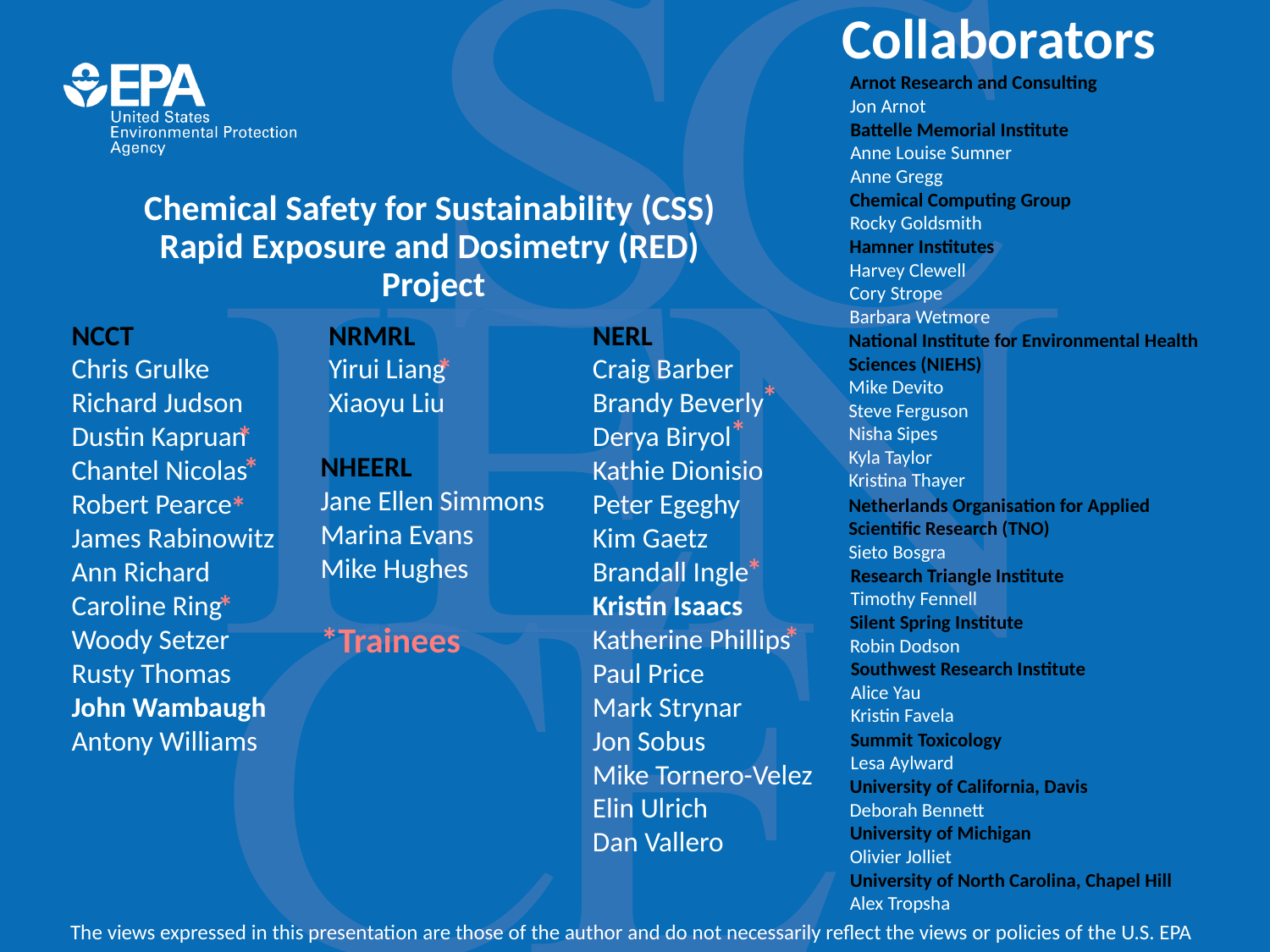

Collaborators
Arnot Research and Consulting
Jon Arnot
Battelle Memorial Institute
Anne Louise Sumner
Anne Gregg
Chemical Computing Group
Rocky Goldsmith
# Chemical Safety for Sustainability (CSS) Rapid Exposure and Dosimetry (RED) Project
Hamner Institutes
Harvey Clewell
Cory Strope
Barbara Wetmore

NCCT
Chris Grulke
Richard Judson
Dustin Kapruan
Chantel Nicolas
Robert Pearce
James Rabinowitz
Ann Richard
Caroline Ring
Woody Setzer
Rusty Thomas
John Wambaugh
Antony Williams
NRMRL
Yirui Liang
Xiaoyu Liu
NERL
Craig Barber
Brandy Beverly
Derya Biryol
Kathie Dionisio
Peter Egeghy
Kim Gaetz
Brandall Ingle
Kristin Isaacs
Katherine Phillips
Paul Price
Mark Strynar
Jon Sobus
Mike Tornero-Velez
Elin Ulrich
Dan Vallero

National Institute for Environmental Health Sciences (NIEHS)
Mike Devito
Steve Ferguson
Nisha Sipes
Kyla Taylor
Kristina Thayer
*
*
*
*
NHEERL
Jane Ellen Simmons
Marina Evans
Mike Hughes
*
*
Netherlands Organisation for Applied Scientific Research (TNO)
Sieto Bosgra
*
Research Triangle Institute
Timothy Fennell
*
Silent Spring Institute
Robin Dodson
*Trainees
*
Southwest Research Institute
Alice Yau
Kristin Favela
Summit Toxicology
Lesa Aylward
University of California, Davis
Deborah Bennett
University of Michigan
Olivier Jolliet
University of North Carolina, Chapel Hill
Alex Tropsha
The views expressed in this presentation are those of the author and do not necessarily reflect the views or policies of the U.S. EPA